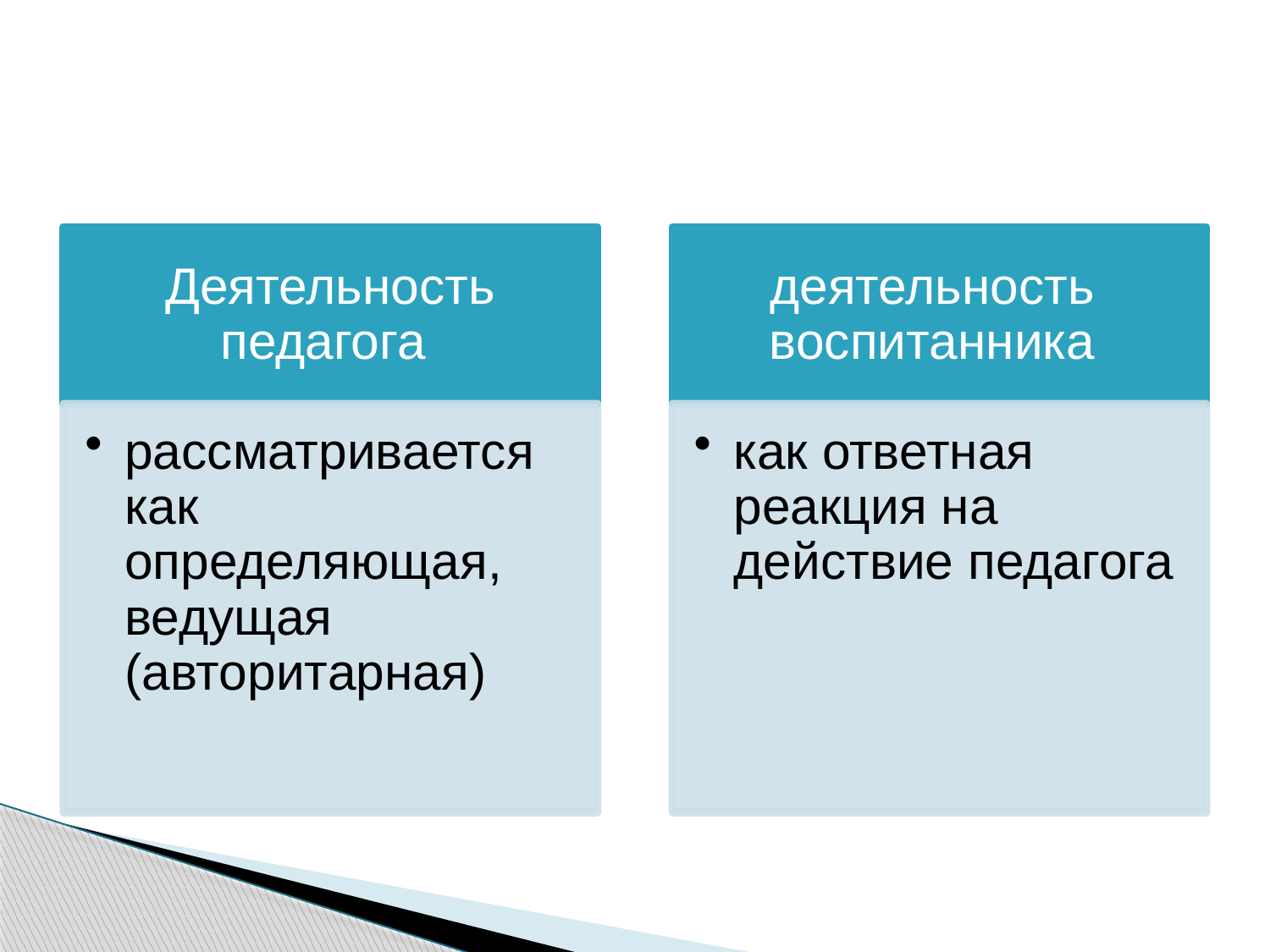

#
Деятельность педагога
рассматривается как определяющая, ведущая (авторитарная)
деятельность  воспитанника
как ответная реакция на действие педагога